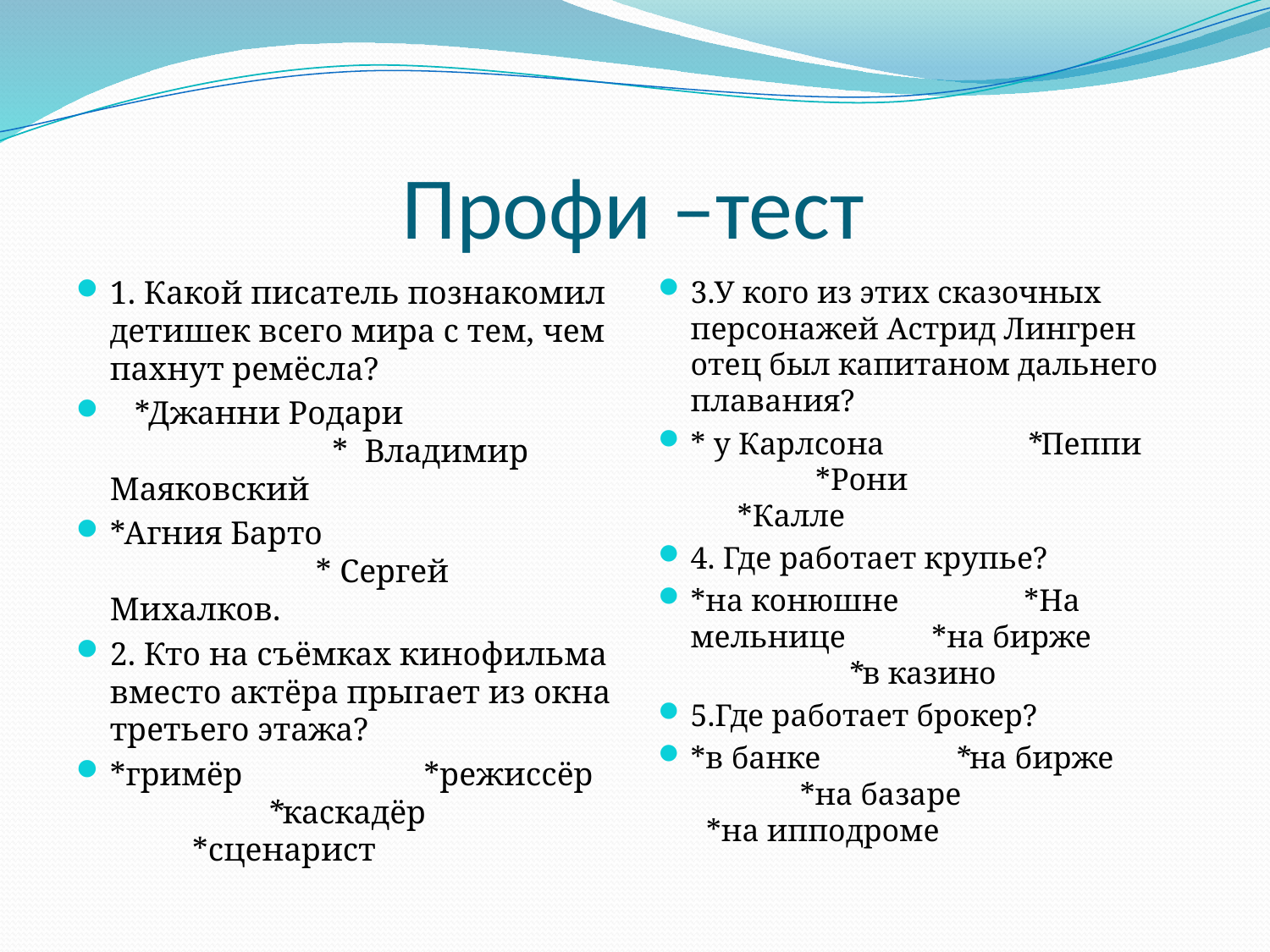

# Профи –тест
1. Какой писатель познакомил детишек всего мира с тем, чем пахнут ремёсла?
   *Джанни Родари                                                     *  Владимир Маяковский
*Агния Барто                                                            * Сергей Михалков.
2. Кто на съёмках кинофильма вместо актёра прыгает из окна третьего этажа?
*гримёр                      *режиссёр                      *каскадёр                                 *сценарист
3.У кого из этих сказочных персонажей Астрид Лингрен отец был капитаном дальнего плавания?
* у Карлсона                  *Пеппи                       *Рони                                           *Калле
4. Где работает крупье?
*на конюшне                *На мельнице           *на бирже                                 *в казино
5.Где работает брокер?
*в банке                 *на бирже                         *на базаре                                *на ипподроме